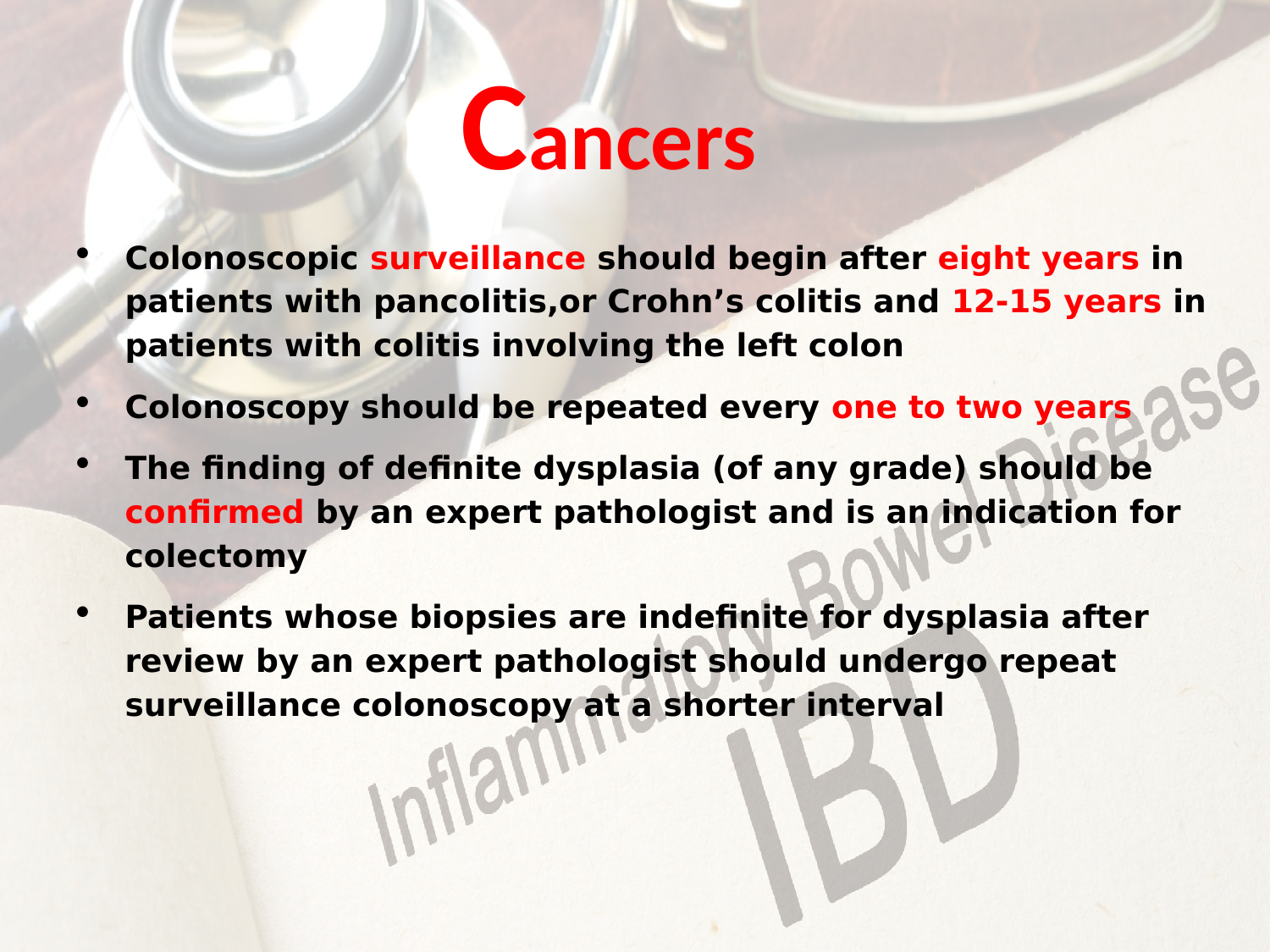

Cancers

Colonoscopic surveillance should begin after eight years in patients with pancolitis,or Crohn’s colitis and 12-15 years in patients with colitis involving the left colon
Colonoscopy should be repeated every one to two years
The finding of definite dysplasia (of any grade) should be confirmed by an expert pathologist and is an indication for colectomy
Patients whose biopsies are indefinite for dysplasia after review by an expert pathologist should undergo repeat surveillance colonoscopy at a shorter interval